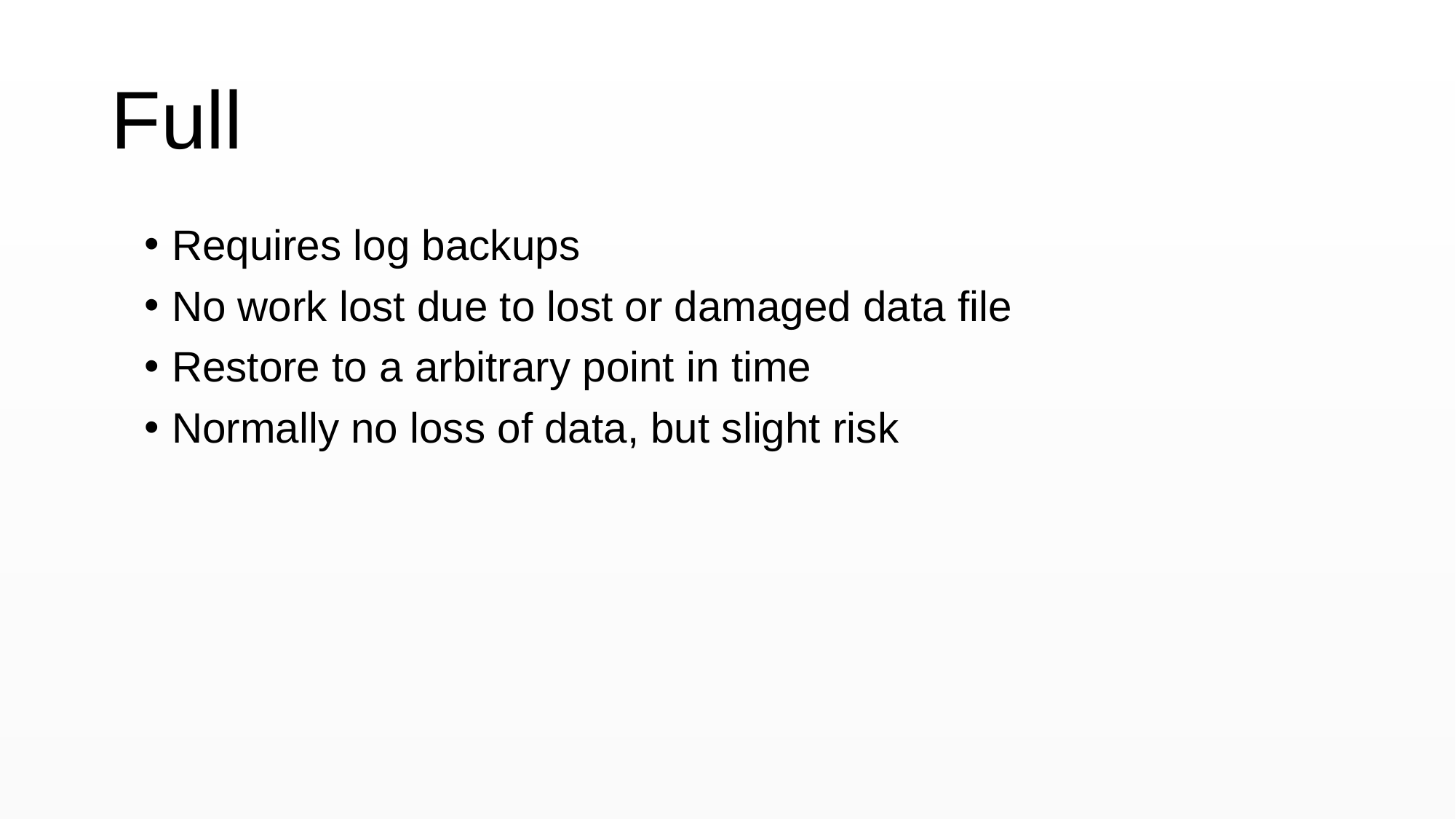

# Full
Requires log backups
No work lost due to lost or damaged data file
Restore to a arbitrary point in time
Normally no loss of data, but slight risk